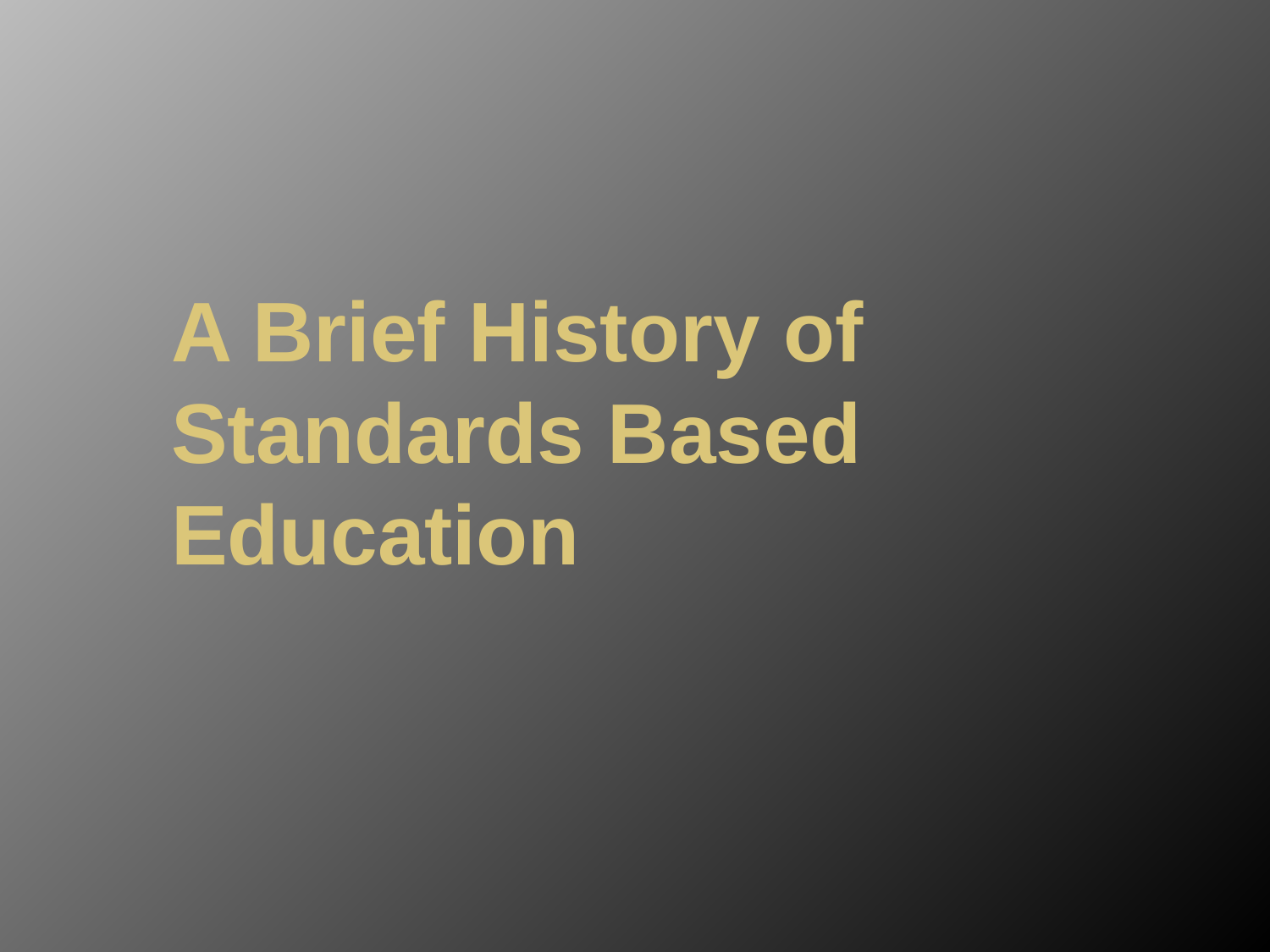

# A Brief History of Standards Based Education